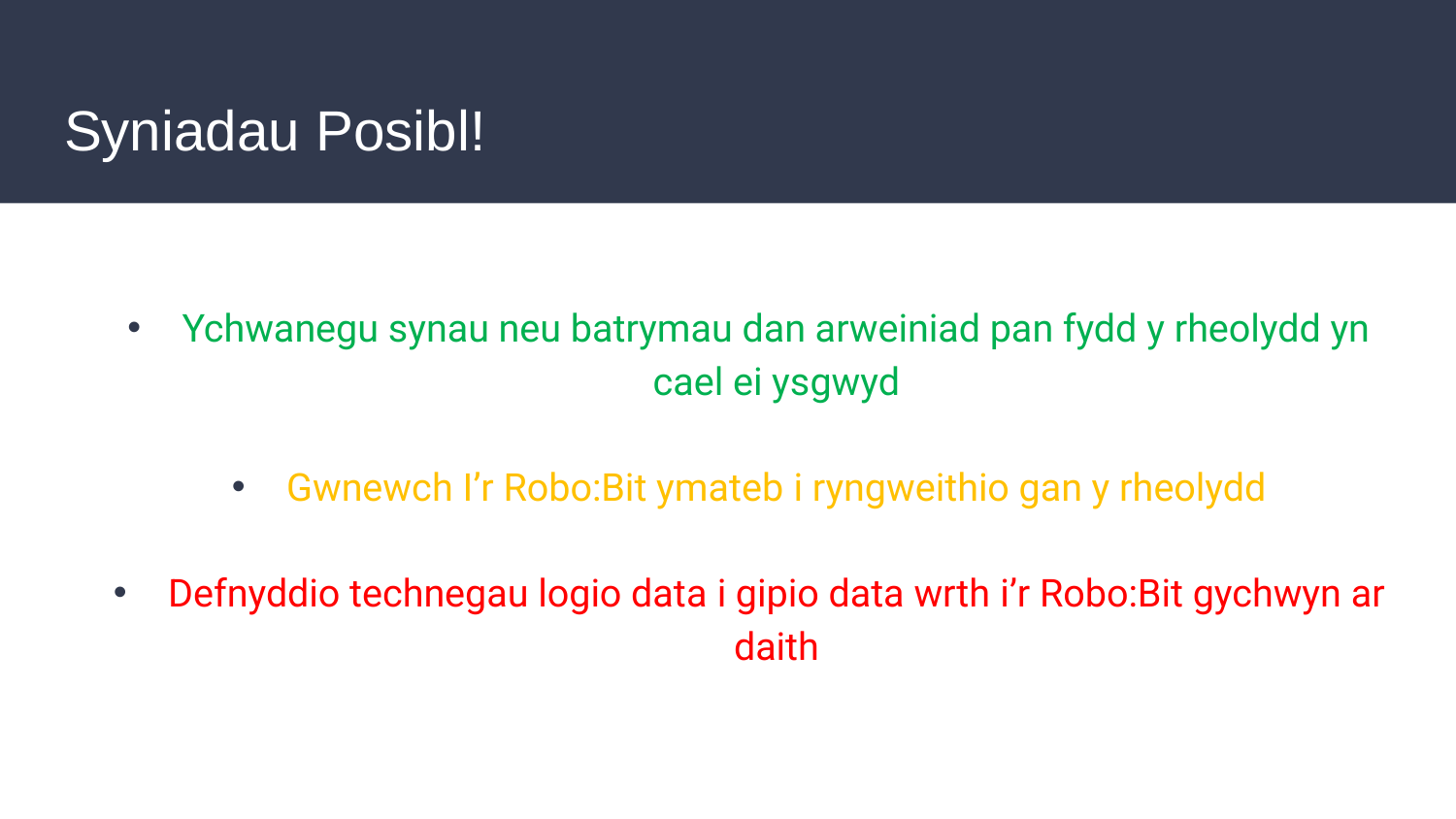

# Syniadau Posibl!

Ychwanegu synau neu batrymau dan arweiniad pan fydd y rheolydd yn cael ei ysgwyd

Gwnewch I’r Robo:Bit ymateb i ryngweithio gan y rheolydd

Defnyddio technegau logio data i gipio data wrth i’r Robo:Bit gychwyn ar daith